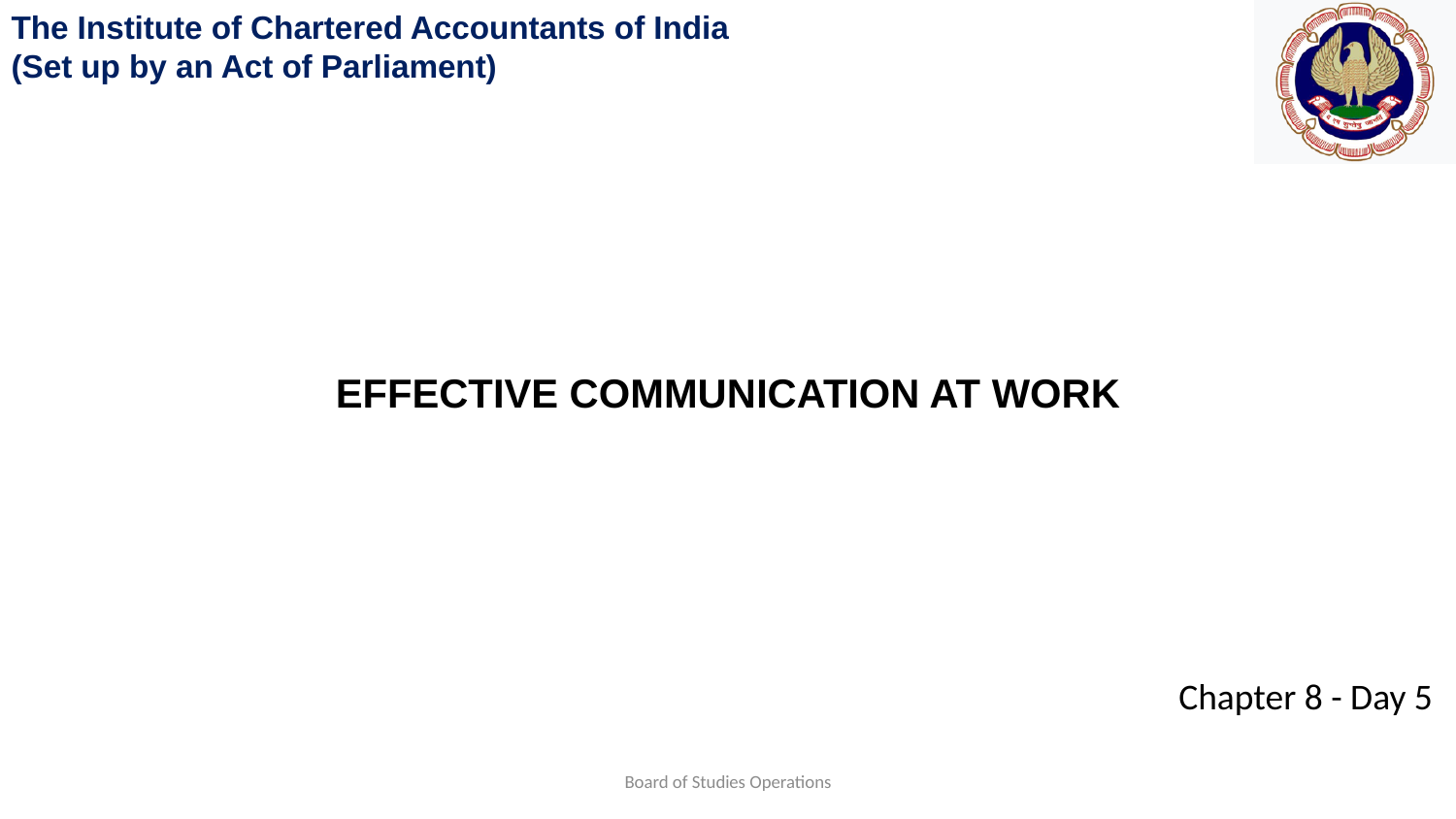

EFFECTIVE COMMUNICATION AT WORK
Board of Studies Operations